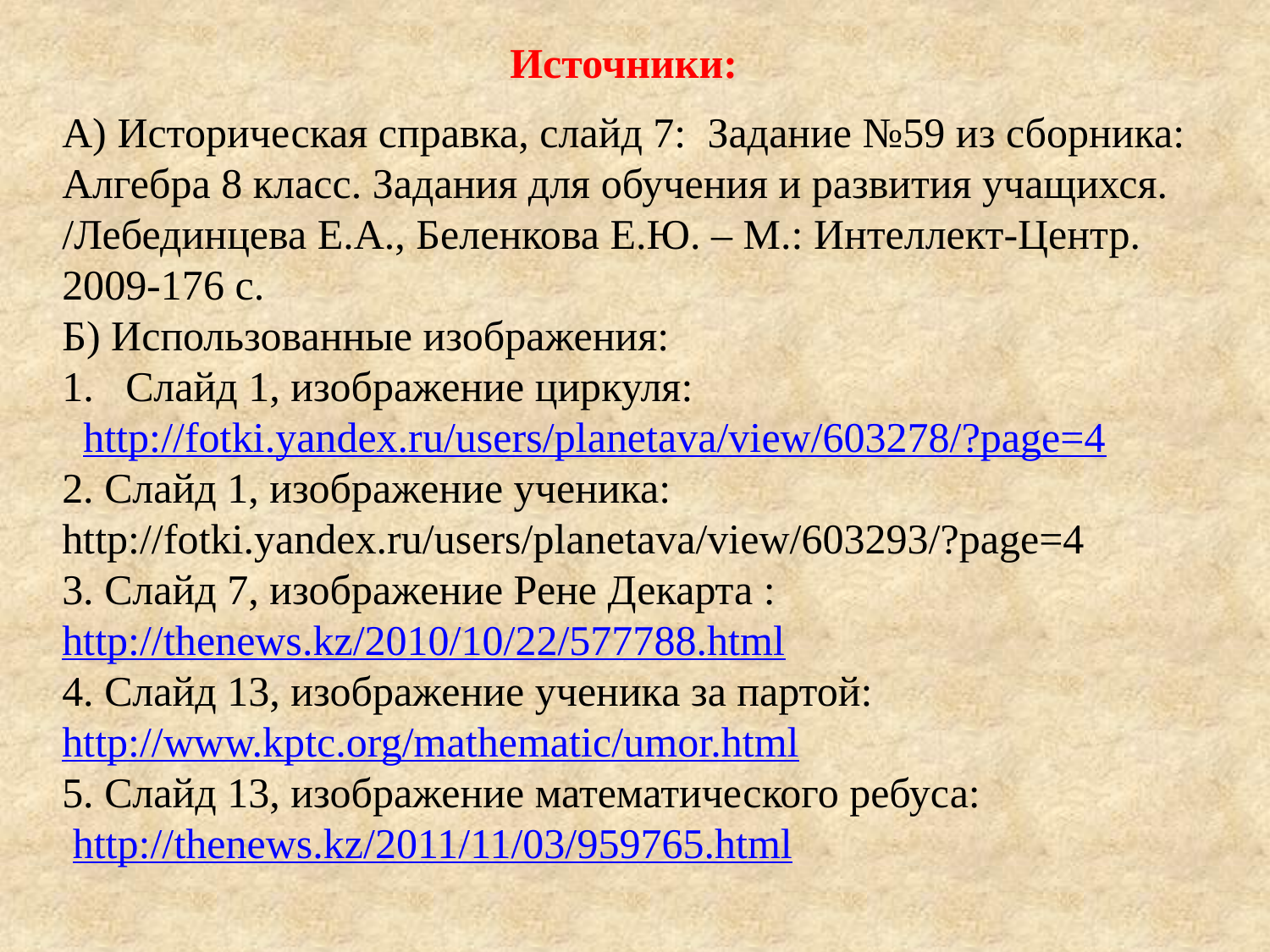

Источники:
А) Историческая справка, слайд 7:  Задание №59 из сборника:
Алгебра 8 класс. Задания для обучения и развития учащихся.
/Лебединцева Е.А., Беленкова Е.Ю. – М.: Интеллект-Центр.
2009-176 с.
Б) Использованные изображения:
Слайд 1, изображение циркуля:
  http://fotki.yandex.ru/users/planetava/view/603278/?page=4
2. Слайд 1, изображение ученика:
http://fotki.yandex.ru/users/planetava/view/603293/?page=4
3. Слайд 7, изображение Рене Декарта :
http://thenews.kz/2010/10/22/577788.html
4. Слайд 13, изображение ученика за партой:
http://www.kptc.org/mathematic/umor.html
5. Слайд 13, изображение математического ребуса:
 http://thenews.kz/2011/11/03/959765.html